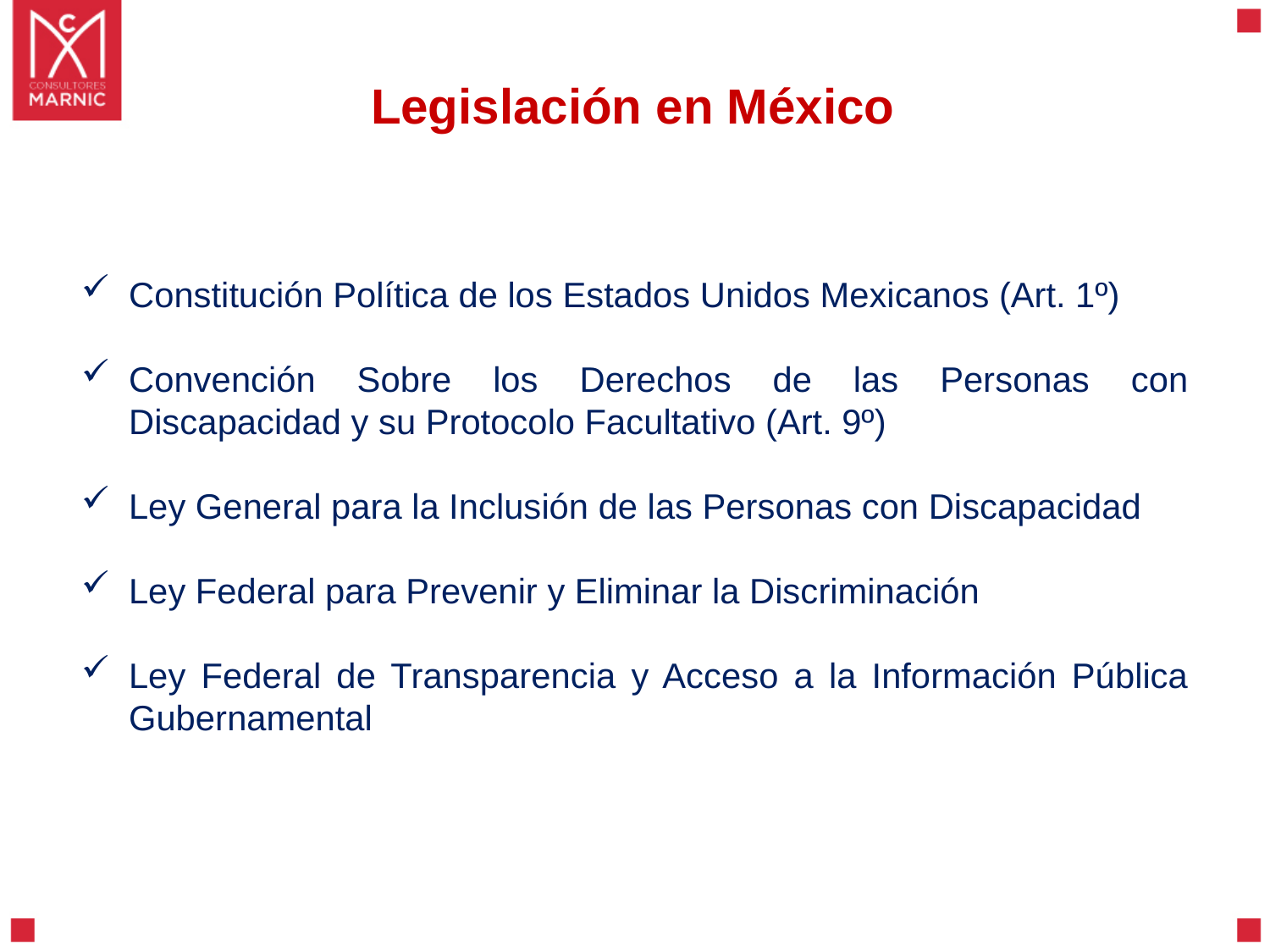

Legislación en México
Constitución Política de los Estados Unidos Mexicanos (Art. 1º)

Convención Sobre los Derechos de las Personas con Discapacidad y su Protocolo Facultativo (Art. 9º)

Ley General para la Inclusión de las Personas con Discapacidad

Ley Federal para Prevenir y Eliminar la Discriminación

Ley Federal de Transparencia y Acceso a la Información Pública Gubernamental